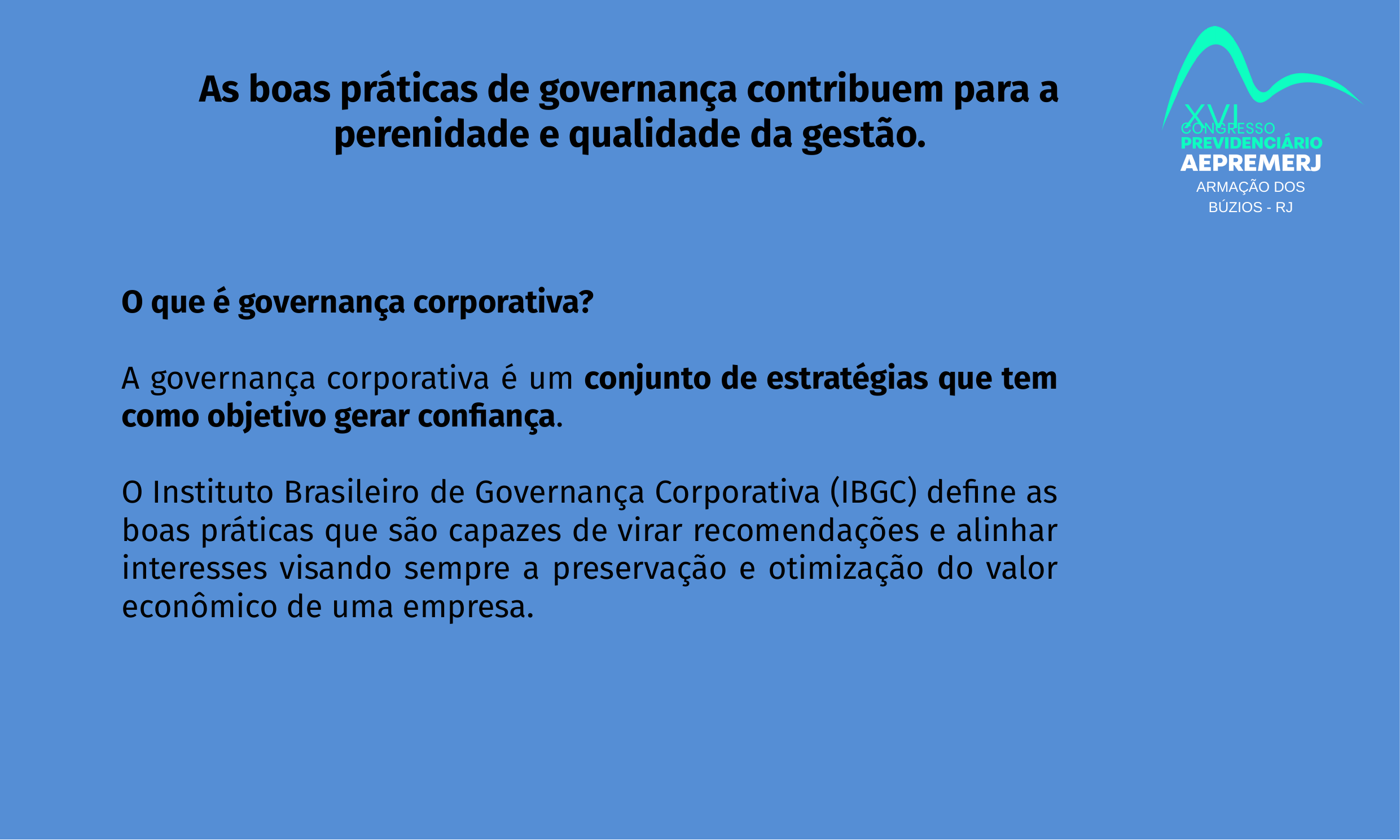

XVI

ARMAÇÃO DOS BÚZIOS - RJ
As boas práticas de governança contribuem para a perenidade e qualidade da gestão.
O que é governança corporativa?

A governança corporativa é um conjunto de estratégias que tem como objetivo gerar confiança.

O Instituto Brasileiro de Governança Corporativa (IBGC) define as boas práticas que são capazes de virar recomendações e alinhar interesses visando sempre a preservação e otimização do valor econômico de uma empresa.